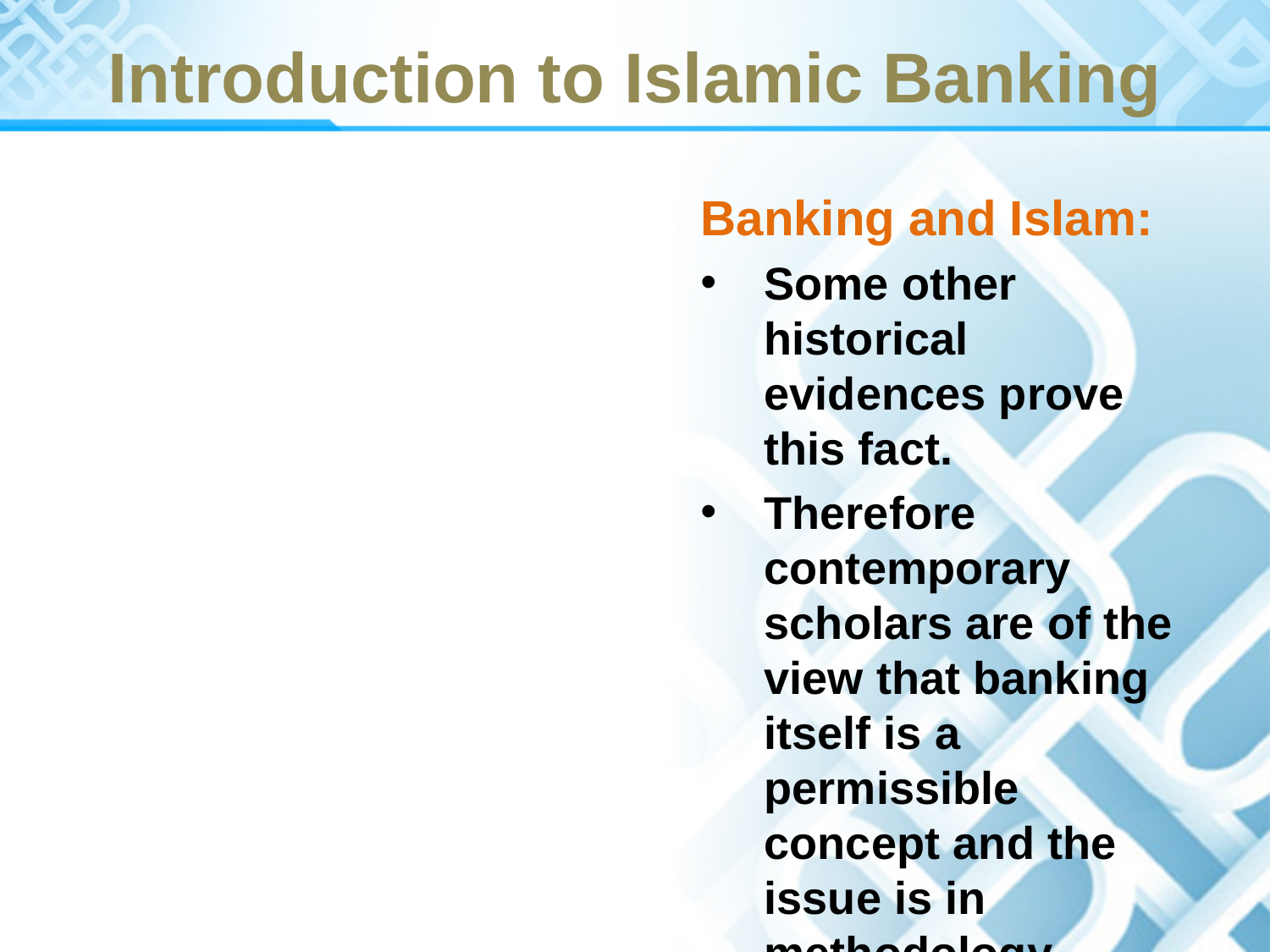

Introduction to Islamic Banking
Banking and Islam:
Some other historical evidences prove this fact.
Therefore contemporary scholars are of the view that banking itself is a permissible concept and the issue is in methodology.